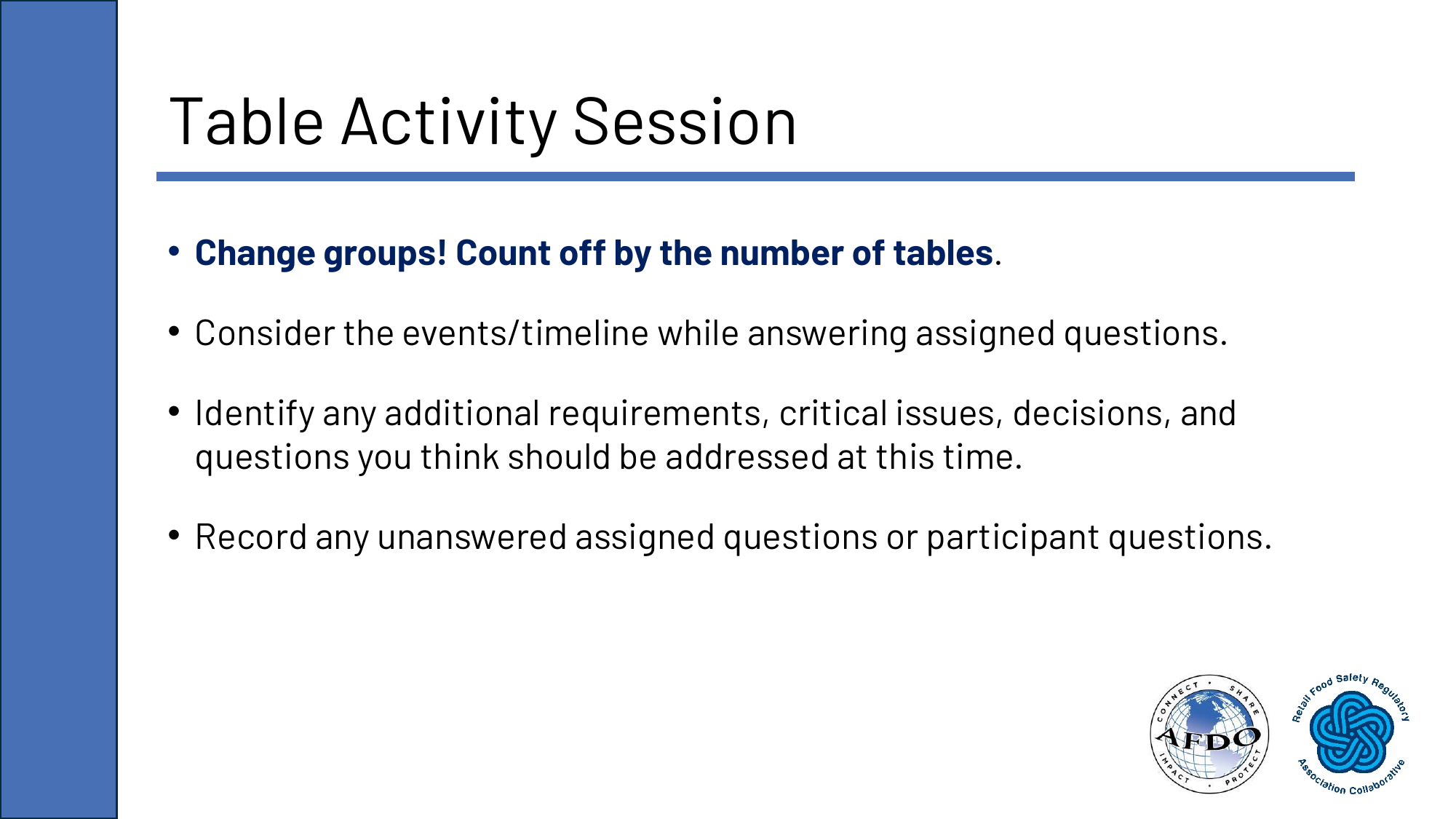

# Table Activity Session
Change groups! Count off by the number of tables.
Consider the events/timeline while answering assigned questions.
Identify any additional requirements, critical issues, decisions, and questions you think should be addressed at this time.
Record any unanswered assigned questions or participant questions.